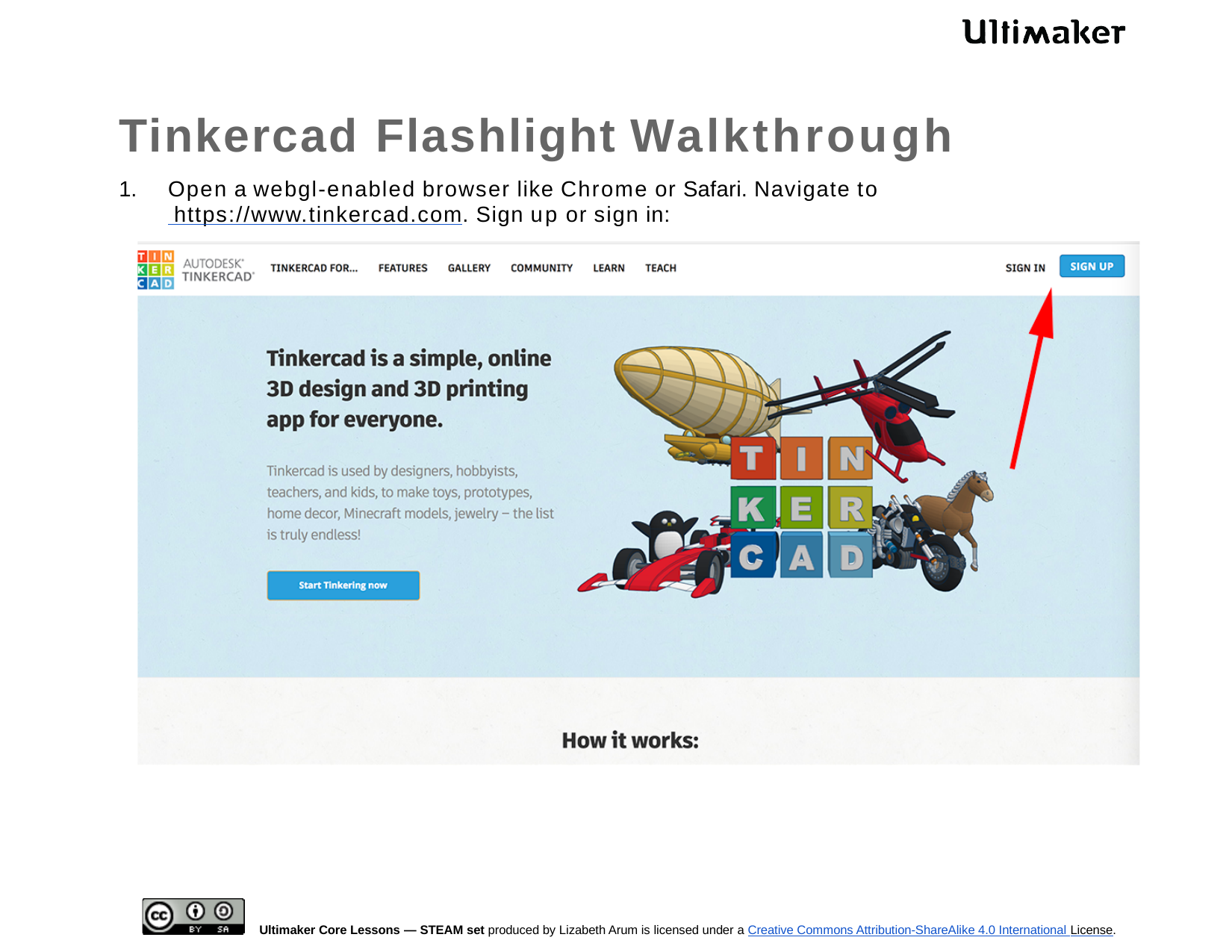

# Tinkercad Flashlight Walkthrough
1.	Open a webgl-enabled browser like Chrome or Safari. Navigate to  https://www.tinkercad.com. Sign up or sign in:

Ultimaker Core Lessons — STEAM set produced by Lizabeth Arum is licensed under a Creative Commons Attribution-ShareAlike 4.0 International License.